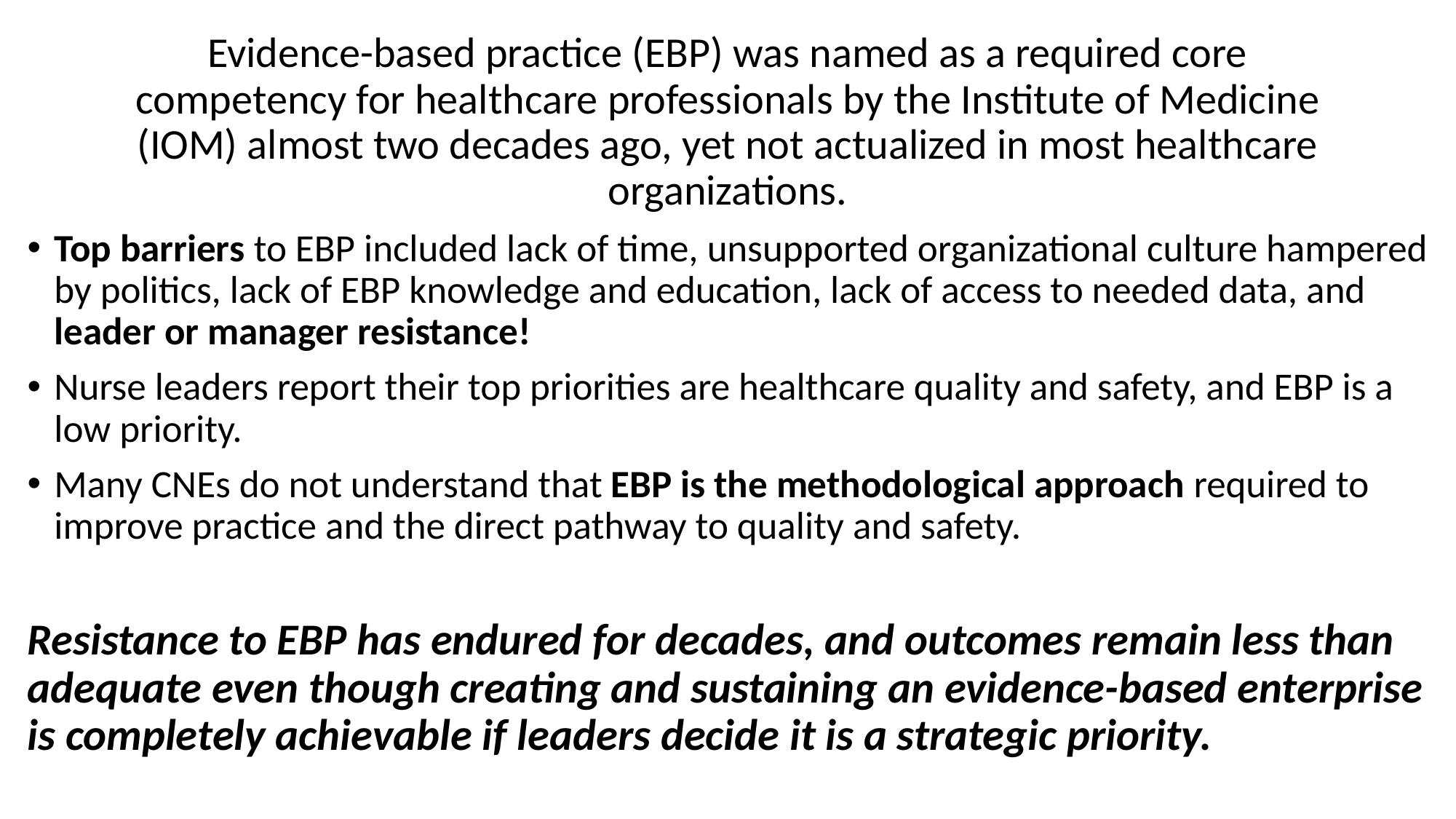

# Evidence-based practice (EBP) was named as a required core competency for healthcare professionals by the Institute of Medicine (IOM) almost two decades ago, yet not actualized in most healthcare organizations.
Top barriers to EBP included lack of time, unsupported organizational culture hampered by politics, lack of EBP knowledge and education, lack of access to needed data, and leader or manager resistance!
Nurse leaders report their top priorities are healthcare quality and safety, and EBP is a low priority.
Many CNEs do not understand that EBP is the methodological approach required to improve practice and the direct pathway to quality and safety.

Resistance to EBP has endured for decades, and outcomes remain less than adequate even though creating and sustaining an evidence-based enterprise is completely achievable if leaders decide it is a strategic priority.